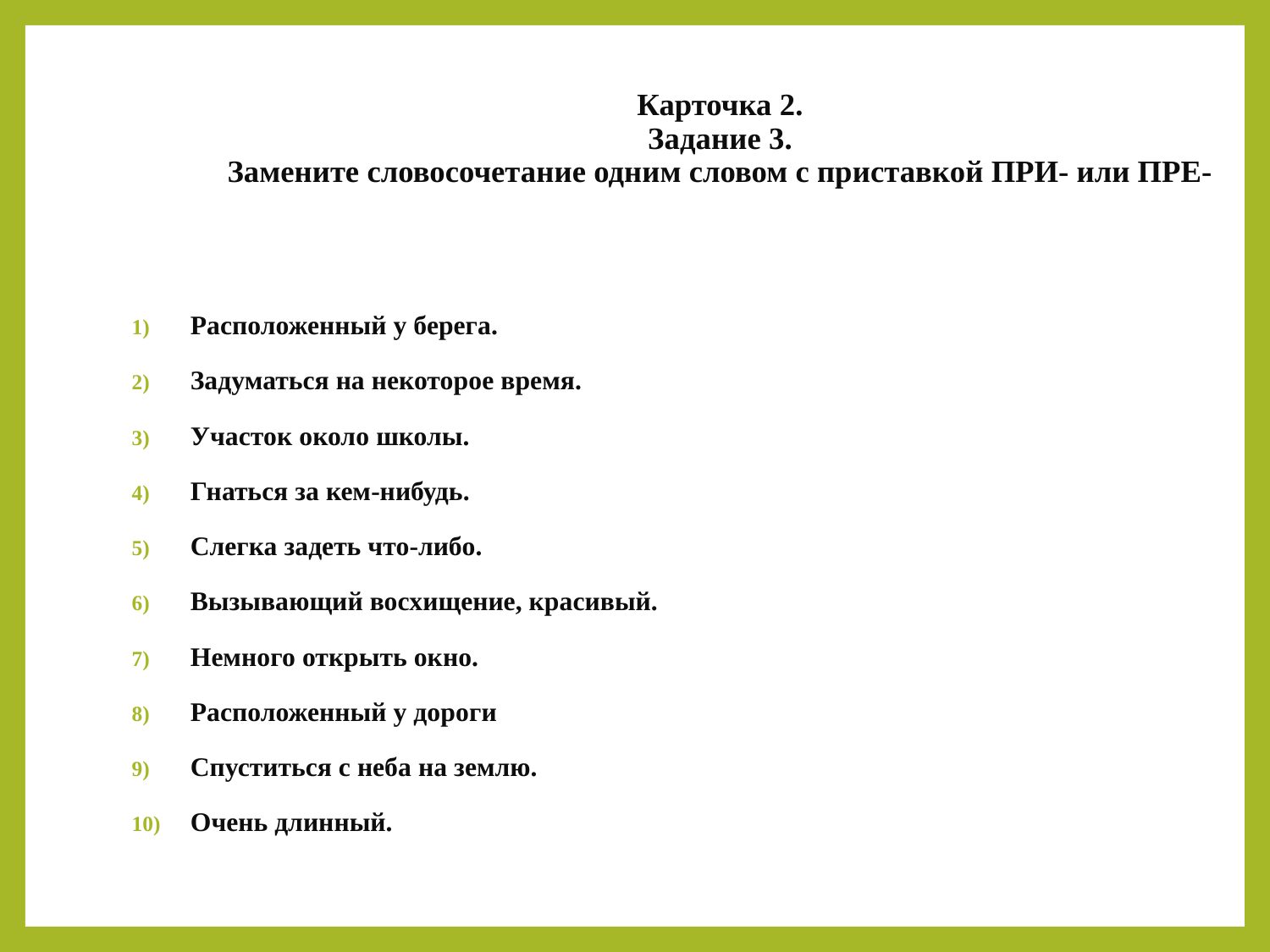

# Карточка 2. Задание 3. Замените словосочетание одним словом с приставкой ПРИ- или ПРЕ-
Расположенный у берега.
Задуматься на некоторое время.
Участок около школы.
Гнаться за кем-нибудь.
Слегка задеть что-либо.
Вызывающий восхищение, красивый.
Немного открыть окно.
Расположенный у дороги
Спуститься с неба на землю.
Очень длинный.